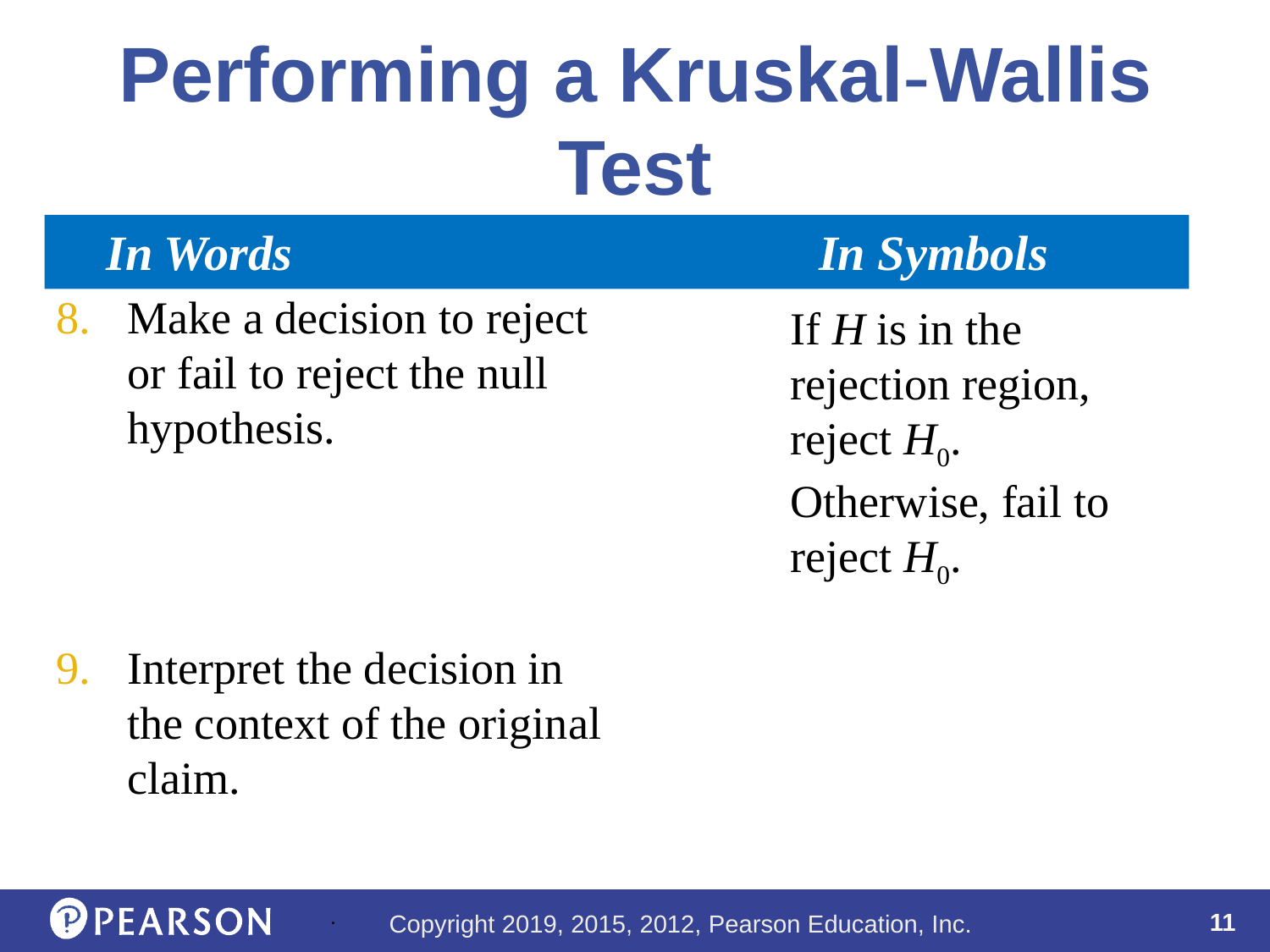

# Performing a Kruskal-Wallis Test
    In Words					In Symbols
Make a decision to reject or fail to reject the null hypothesis.

Interpret the decision in the context of the original claim.
If H is in the rejection region, reject H0.  Otherwise, fail to reject H0.
.